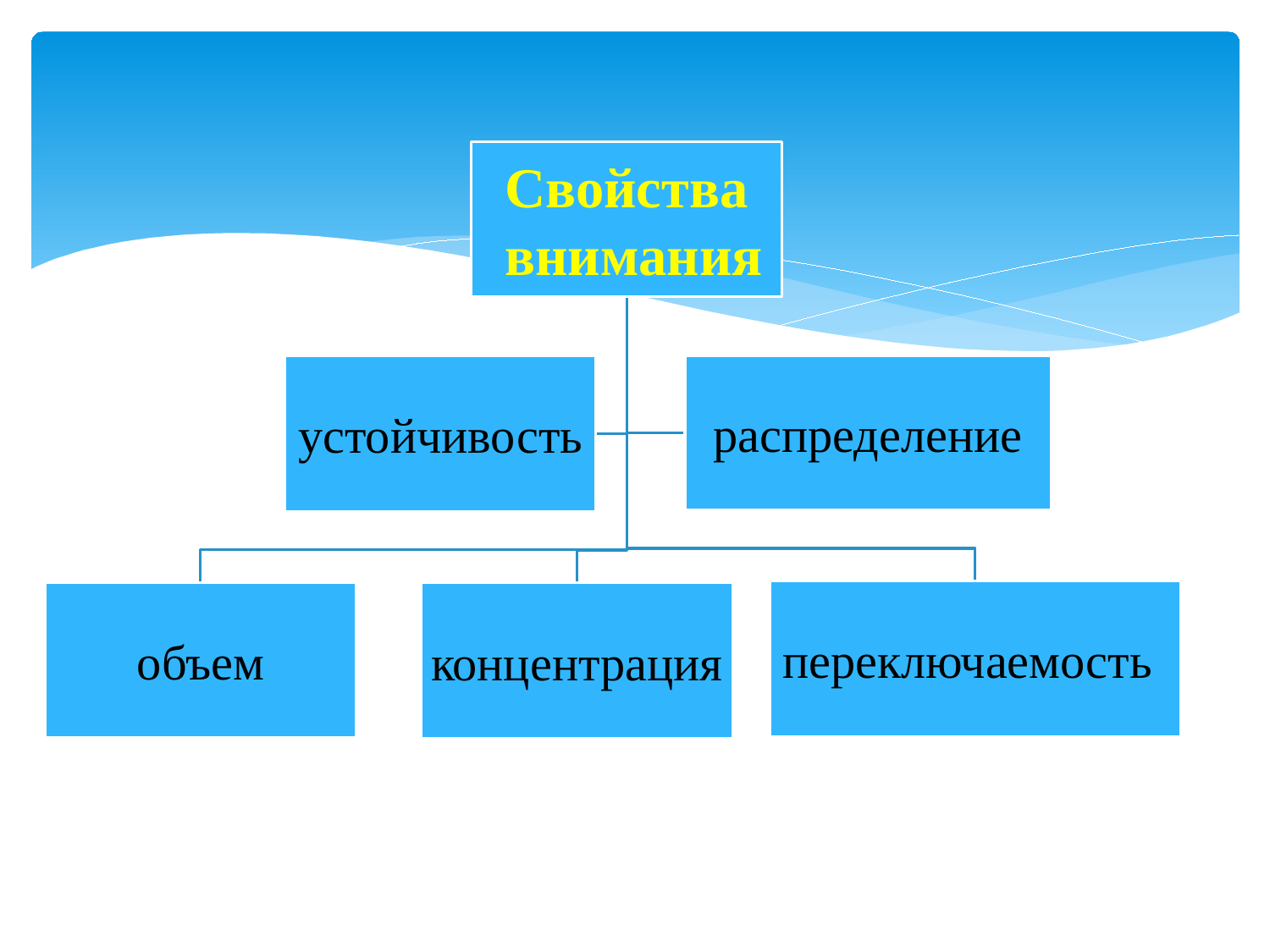

Свойства
 внимания
объем
концентрация
 переключаемость
устойчивость
распределение